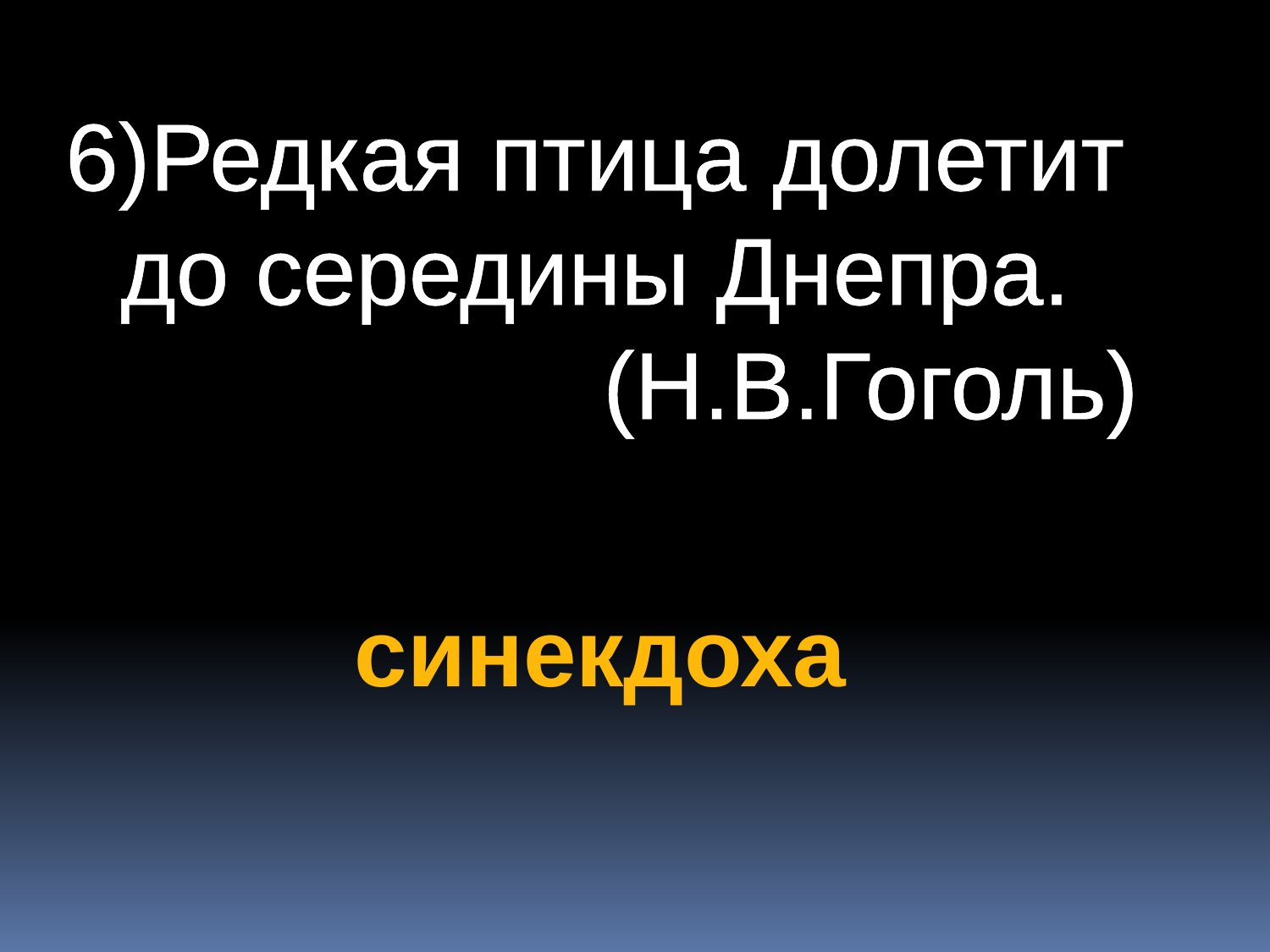

6)Редкая птица долетит до середины Днепра.
(Н.В.Гоголь)
синекдоха